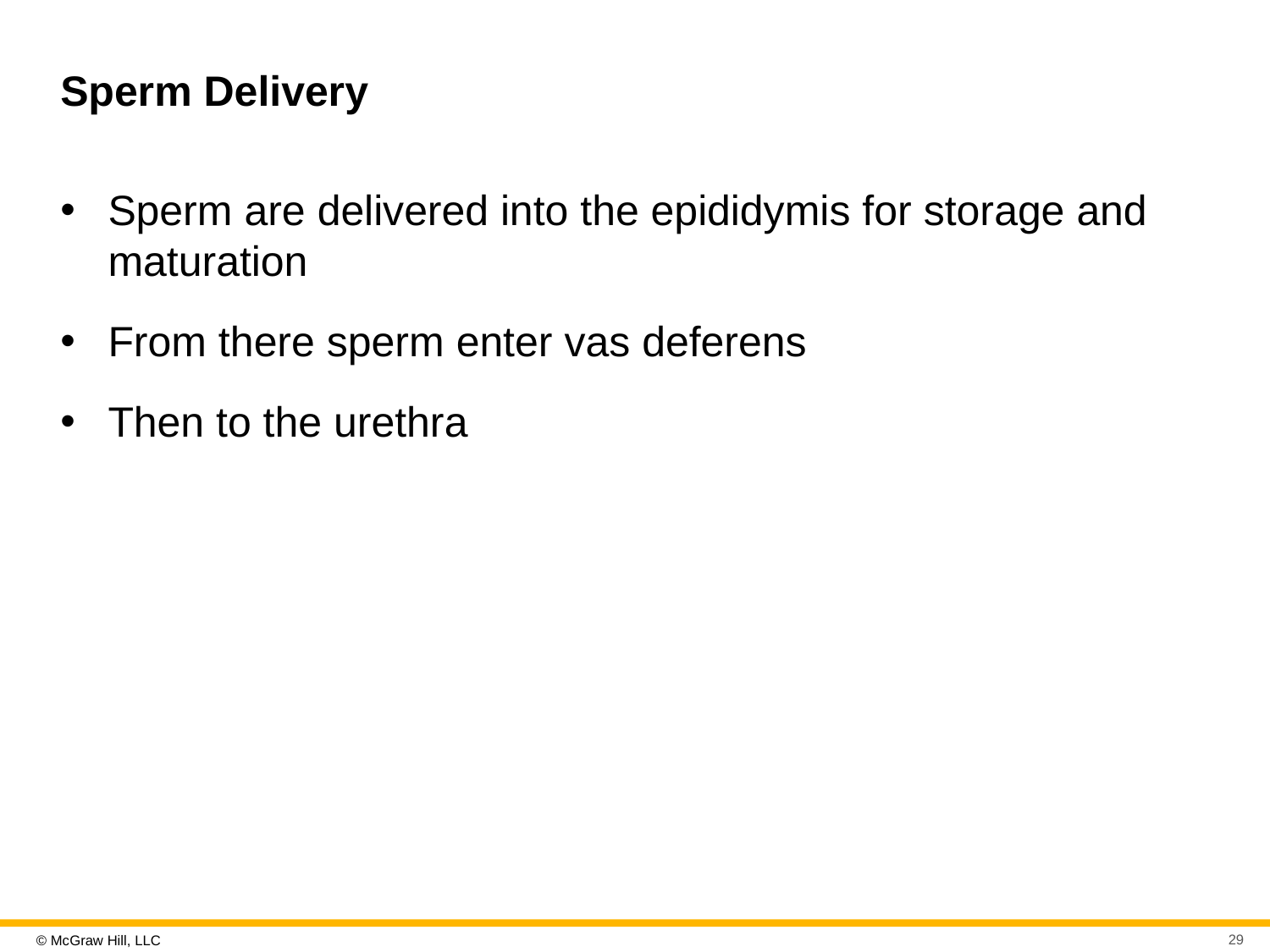

# Sperm Delivery
Sperm are delivered into the epididymis for storage and maturation
From there sperm enter vas deferens
Then to the urethra
29